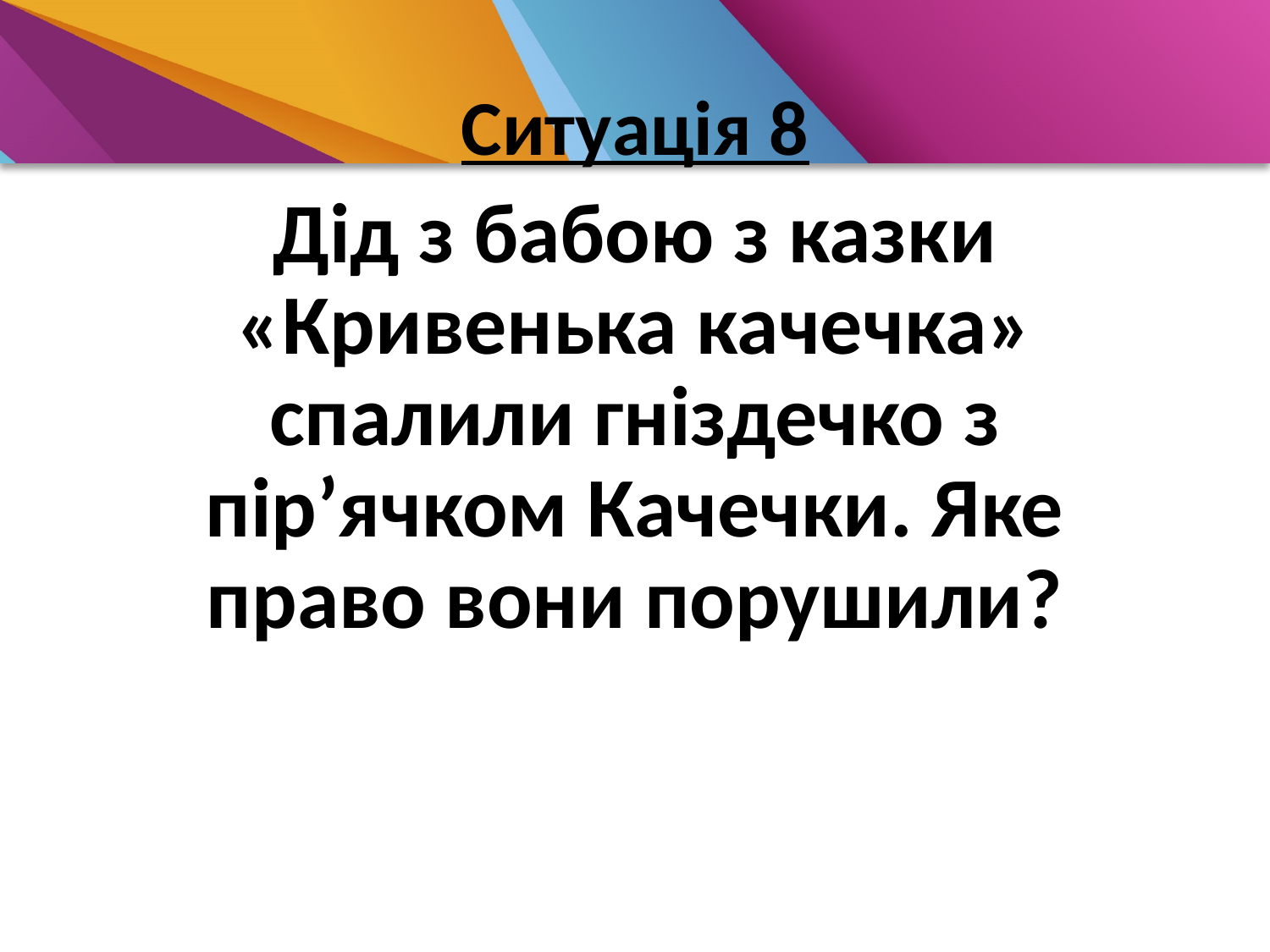

Ситуація 8
Дід з бабою з казки «Кривенька качечка» спалили гніздечко з пір’ячком Качечки. Яке право вони порушили?